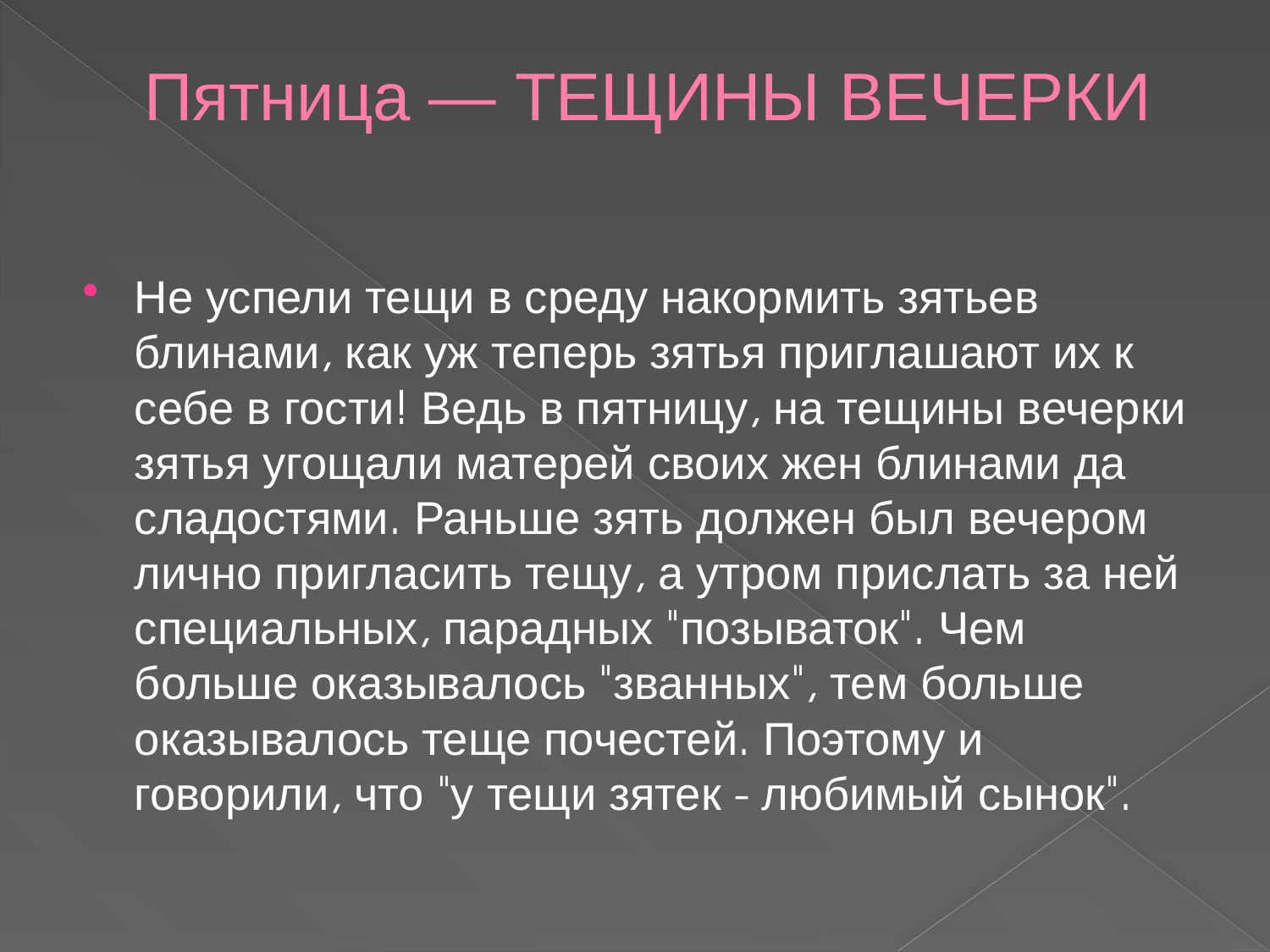

# Пятница — ТЕЩИНЫ ВЕЧЕРКИ
Не успели тещи в среду накормить зятьев блинами, как уж теперь зятья приглашают их к себе в гости! Ведь в пятницу, на тещины вечерки зятья угощали матерей своих жен блинами да сладостями. Раньше зять должен был вечером лично пригласить тещу, а утром прислать за ней специальных, парадных "позываток". Чем больше оказывалось "званных", тем больше оказывалось теще почестей. Поэтому и говорили, что "у тещи зятек - любимый сынок".